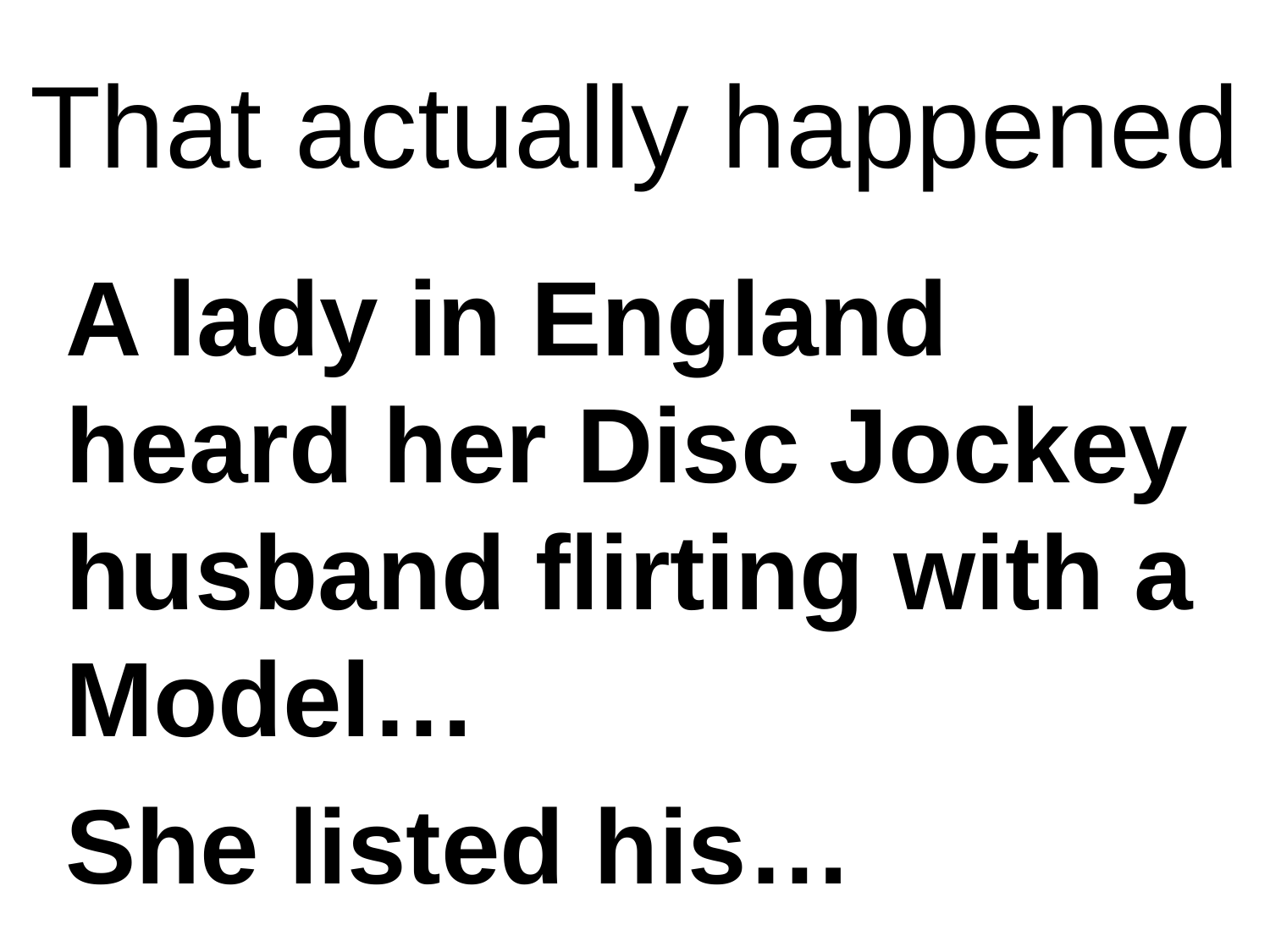

# That actually happened
A lady in England heard her Disc Jockey husband flirting with a Model…
She listed his…